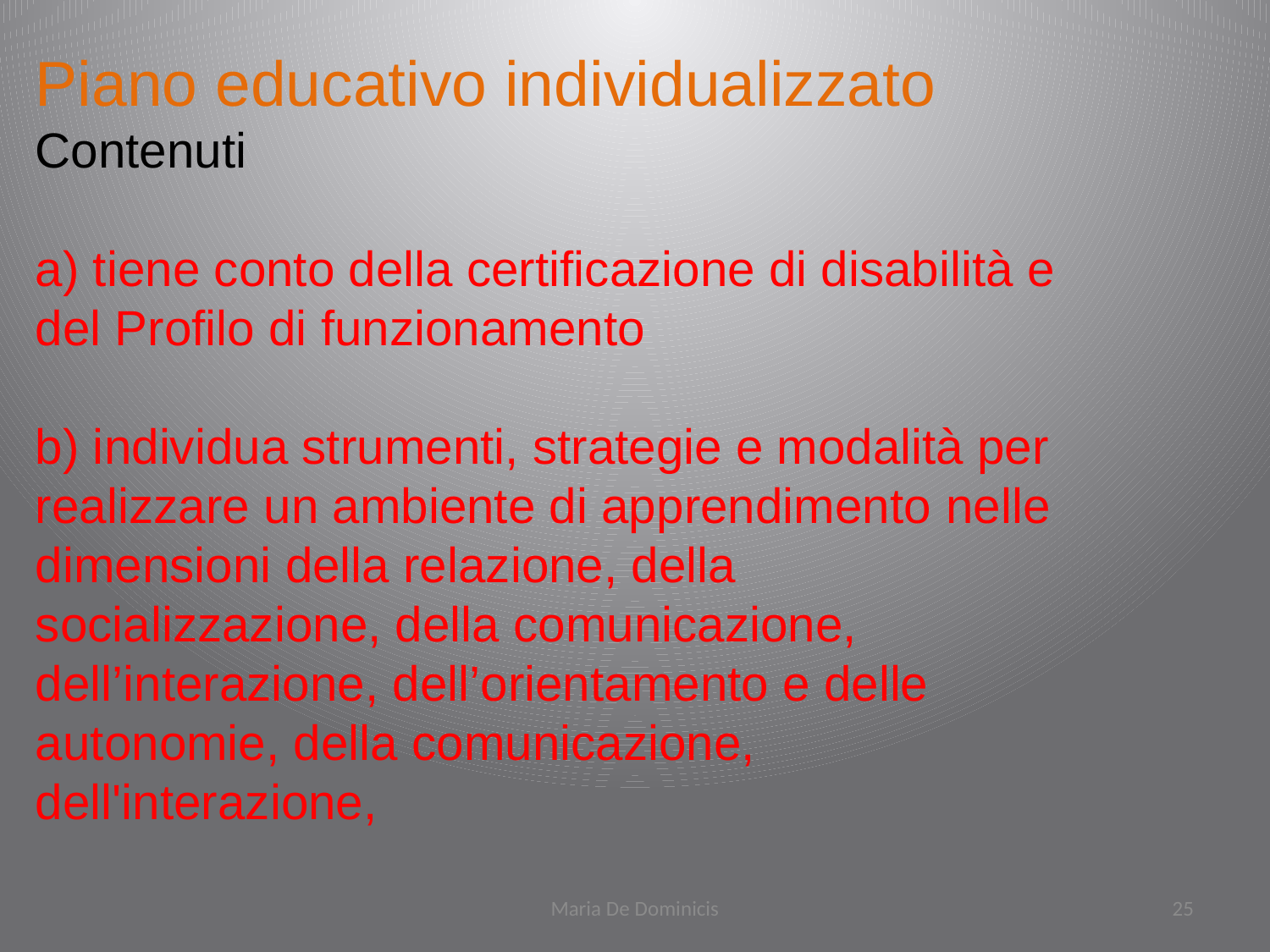

Piano educativo individualizzato
Contenuti

a) tiene conto della certificazione di disabilità e del Profilo di funzionamento

b) individua strumenti, strategie e modalità per realizzare un ambiente di apprendimento nelle dimensioni della relazione, della socializzazione, della comunicazione, dell’interazione, dell’orientamento e delle autonomie, della comunicazione, dell'interazione,
Maria De Dominicis
25